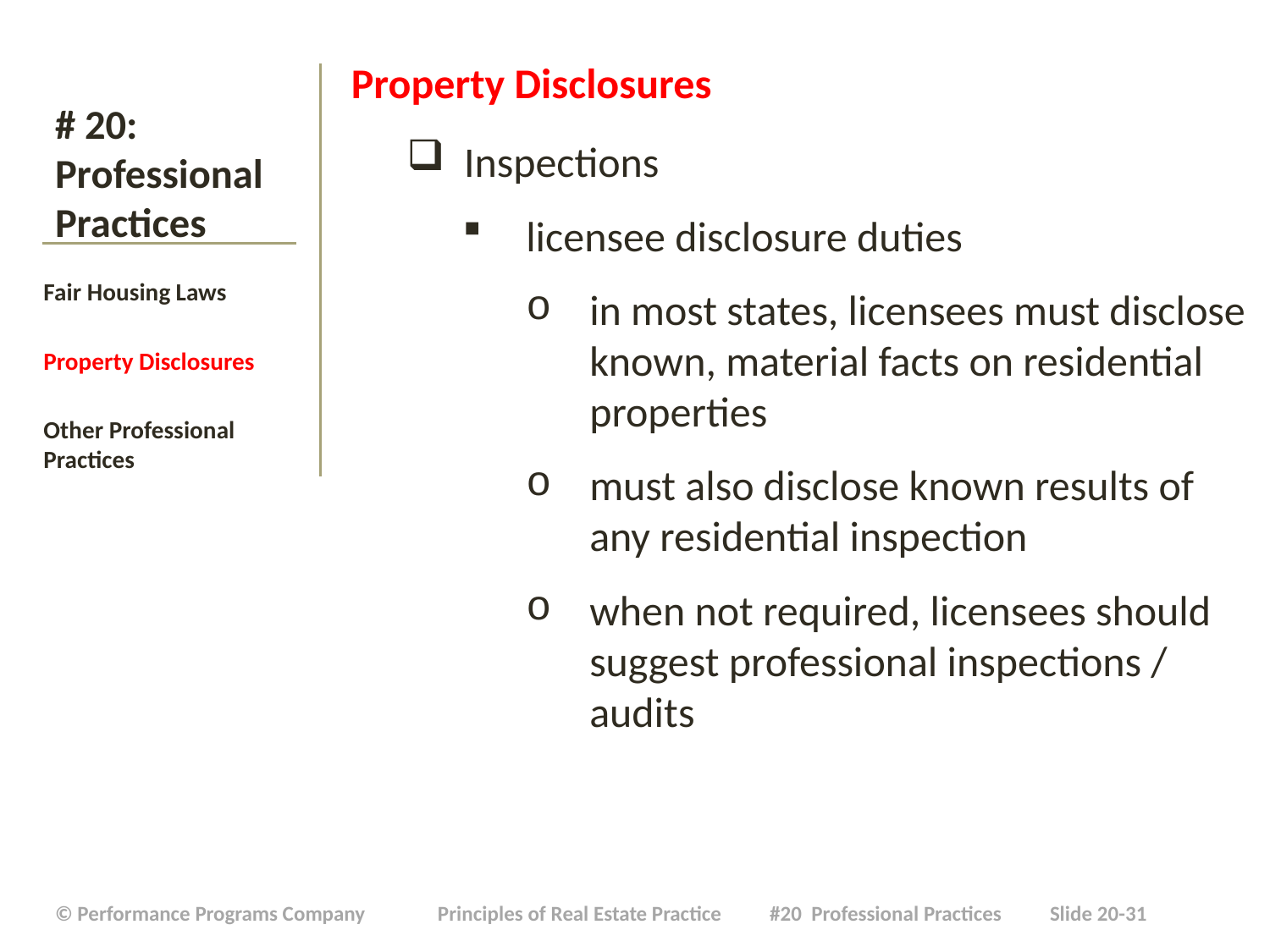

Property Disclosures

  Inspections
licensee disclosure duties
in most states, licensees must disclose known, material facts on residential properties
must also disclose known results of any residential inspection
when not required, licensees should suggest professional inspections /  audits

# # 20: Professional Practices

Fair Housing Laws

Property Disclosures

Other Professional Practices

| © Performance Programs Company Principles of Real Estate Practice #20 Professional Practices Slide 20-31 |
| --- |